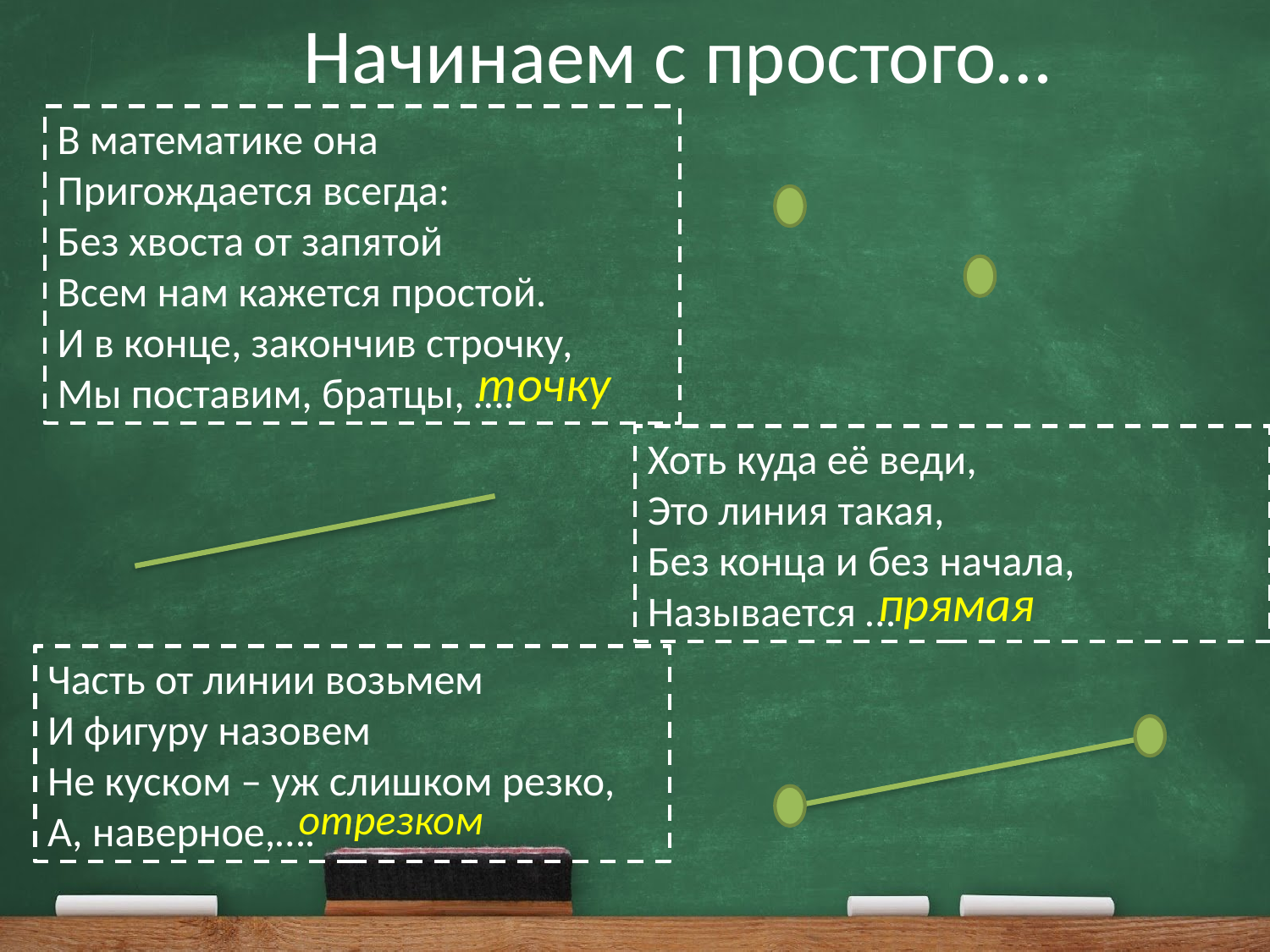

Начинаем с простого…
В математике она
Пригождается всегда:
Без хвоста от запятой
Всем нам кажется простой.
И в конце, закончив строчку,
Мы поставим, братцы, ….

точку
Хоть куда её веди,
Это линия такая,
Без конца и без начала,
Называется …
прямая
Часть от линии возьмем
И фигуру назовем
Не куском – уж слишком резко,
А, наверное,….

отрезком